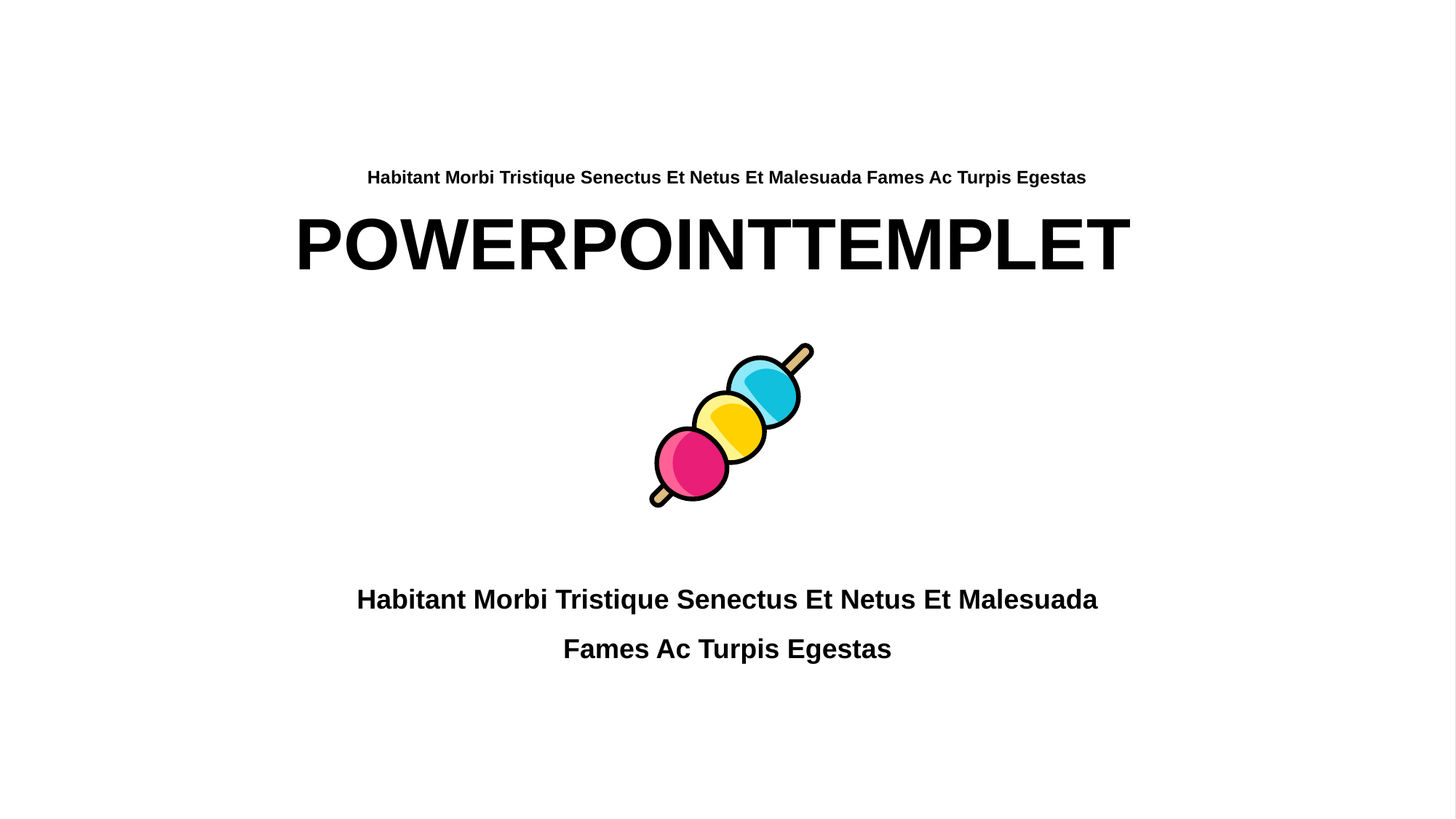

Habitant Morbi Tristique Senectus Et Netus Et Malesuada Fames Ac Turpis Egestas
POWERPOINTTEMPLET

Habitant Morbi Tristique Senectus Et Netus Et Malesuada Fames Ac Turpis Egestas